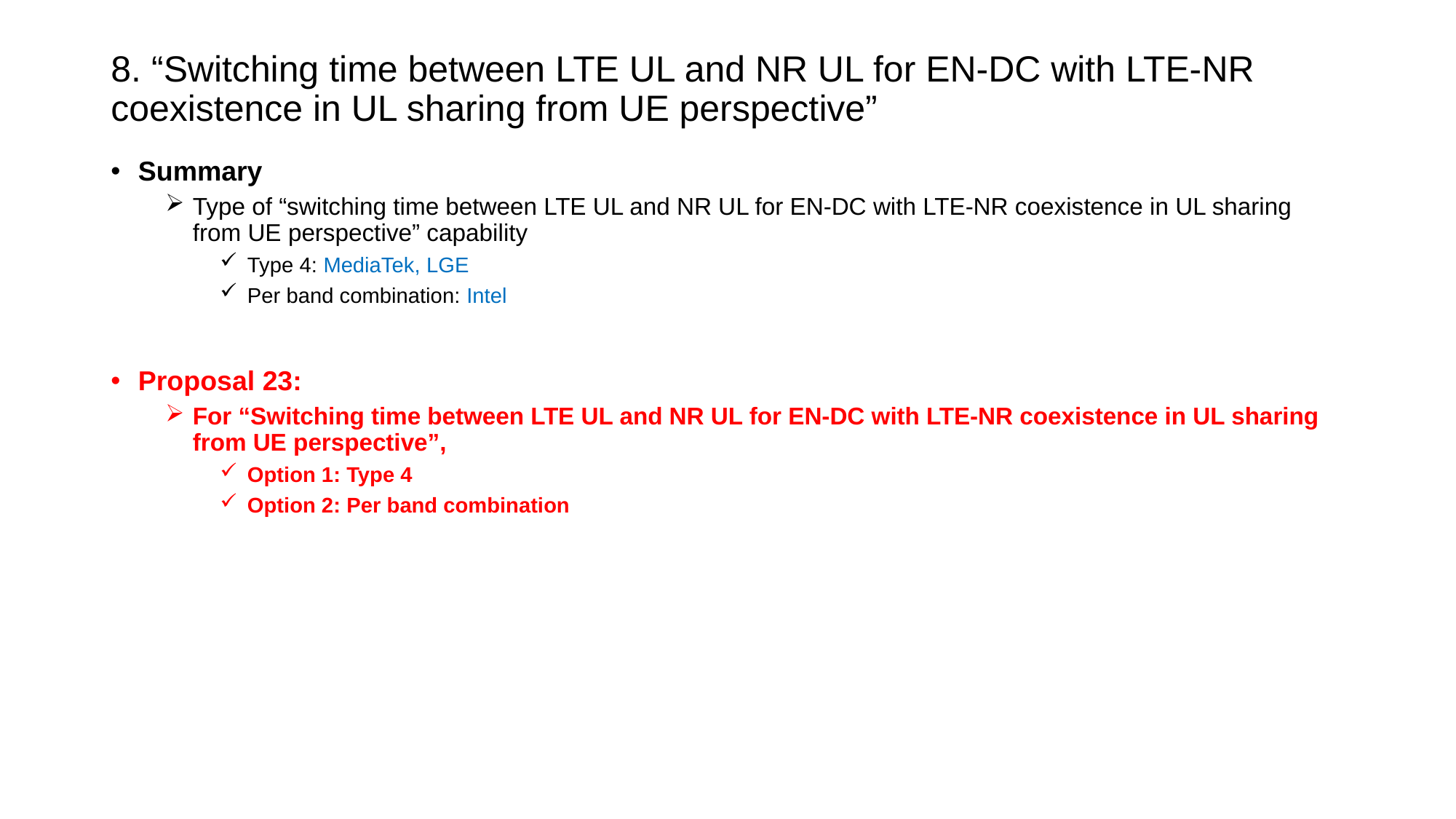

# 8. “Switching time between LTE UL and NR UL for EN-DC with LTE-NR coexistence in UL sharing from UE perspective”
Summary
Type of “switching time between LTE UL and NR UL for EN-DC with LTE-NR coexistence in UL sharing from UE perspective” capability
Type 4: MediaTek, LGE
Per band combination: Intel

Proposal 23:
For “Switching time between LTE UL and NR UL for EN-DC with LTE-NR coexistence in UL sharing from UE perspective”,
Option 1: Type 4
Option 2: Per band combination